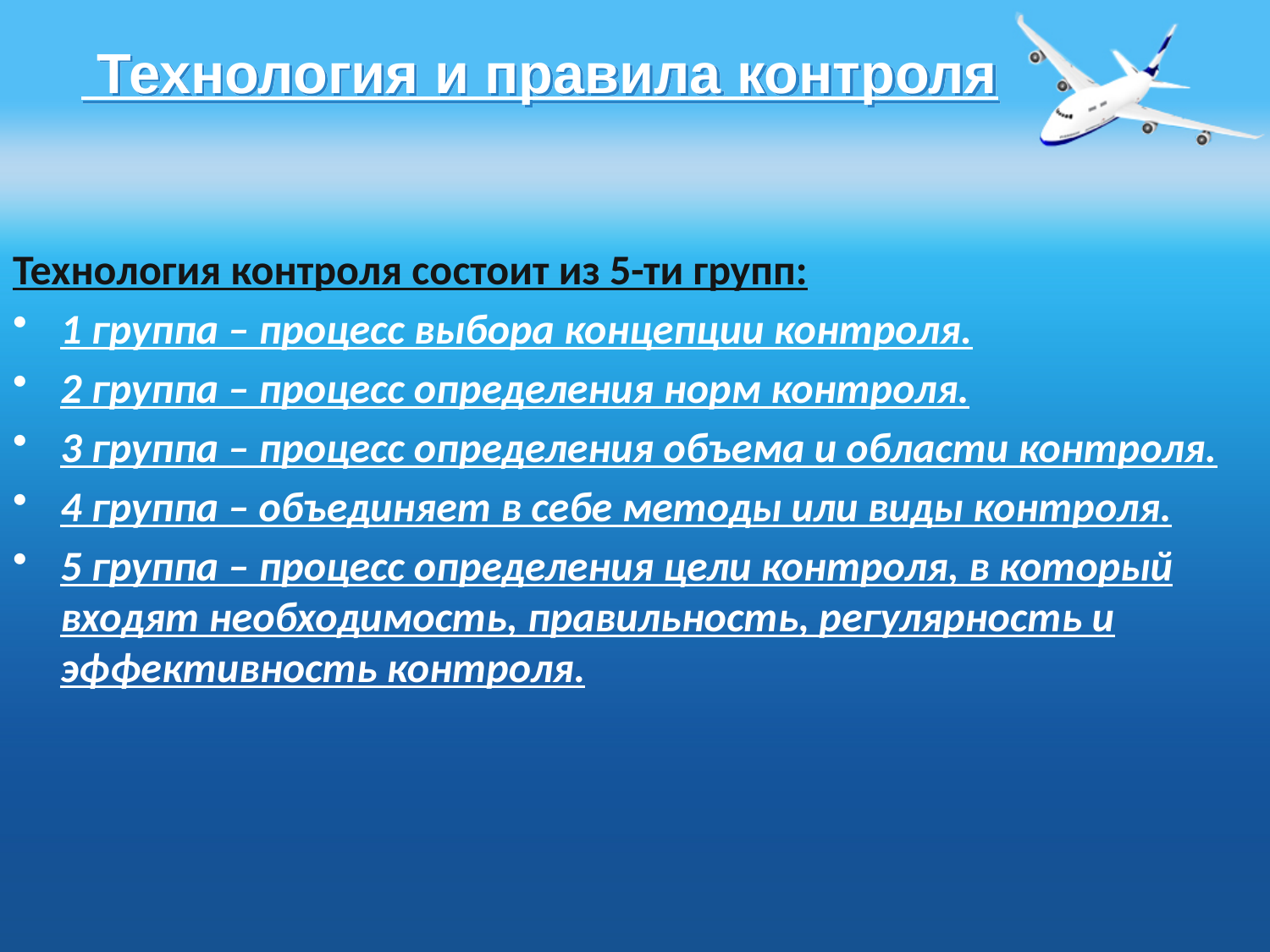

# Технология и правила контроля
Технология контроля состоит из 5-ти групп:
1 группа – процесс выбора концепции контроля.
2 группа – процесс определения норм контроля.
3 группа – процесс определения объема и области контроля.
4 группа – объединяет в себе методы или виды контроля.
5 группа – процесс определения цели контроля, в который входят необходимость, правильность, регулярность и эффективность контроля.